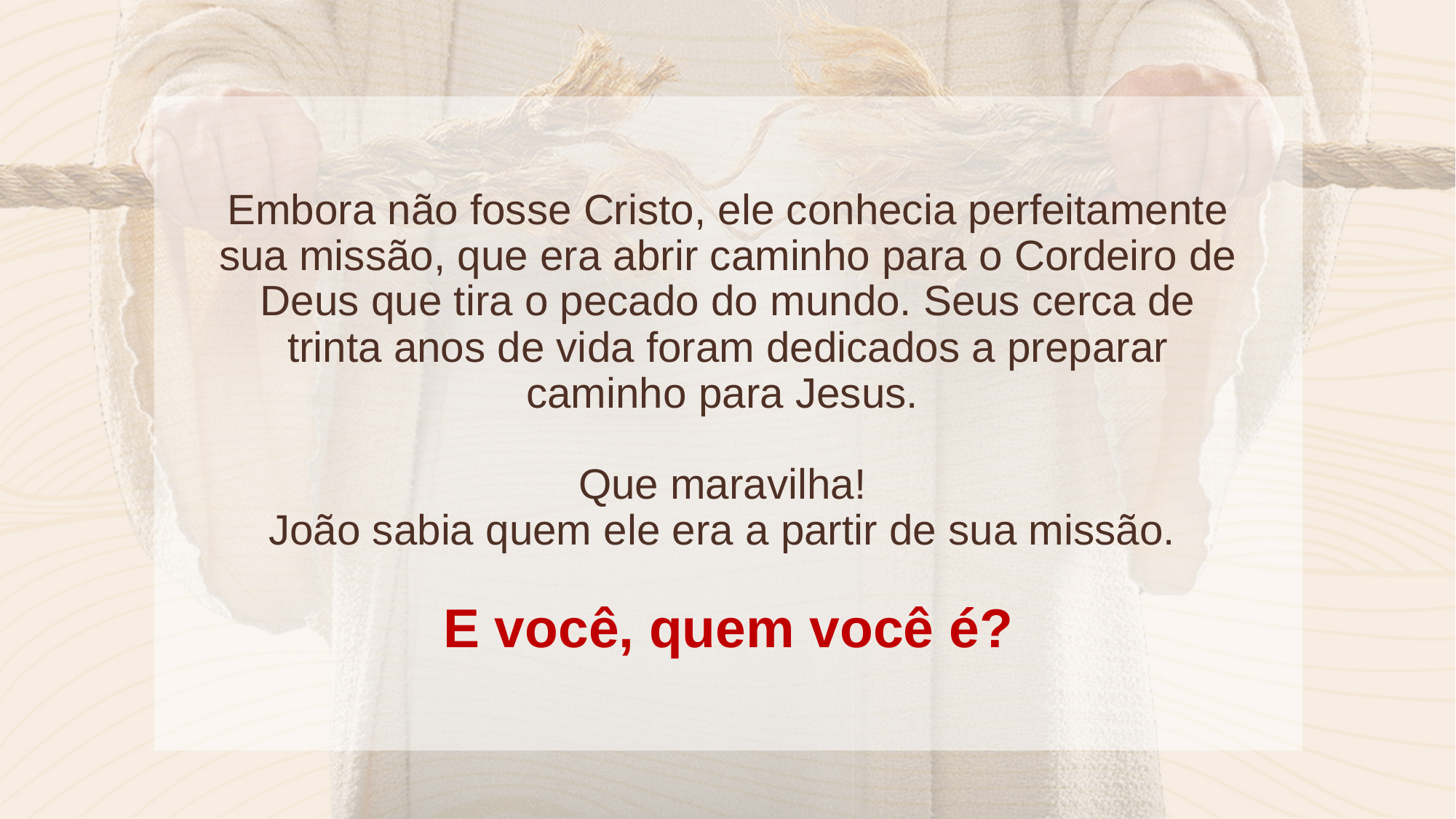

Embora não fosse Cristo, ele conhecia perfeitamente sua missão, que era abrir caminho para o Cordeiro de Deus que tira o pecado do mundo. Seus cerca de trinta anos de vida foram dedicados a preparar caminho para Jesus.

Que maravilha!
João sabia quem ele era a partir de sua missão.
E você, quem você é?